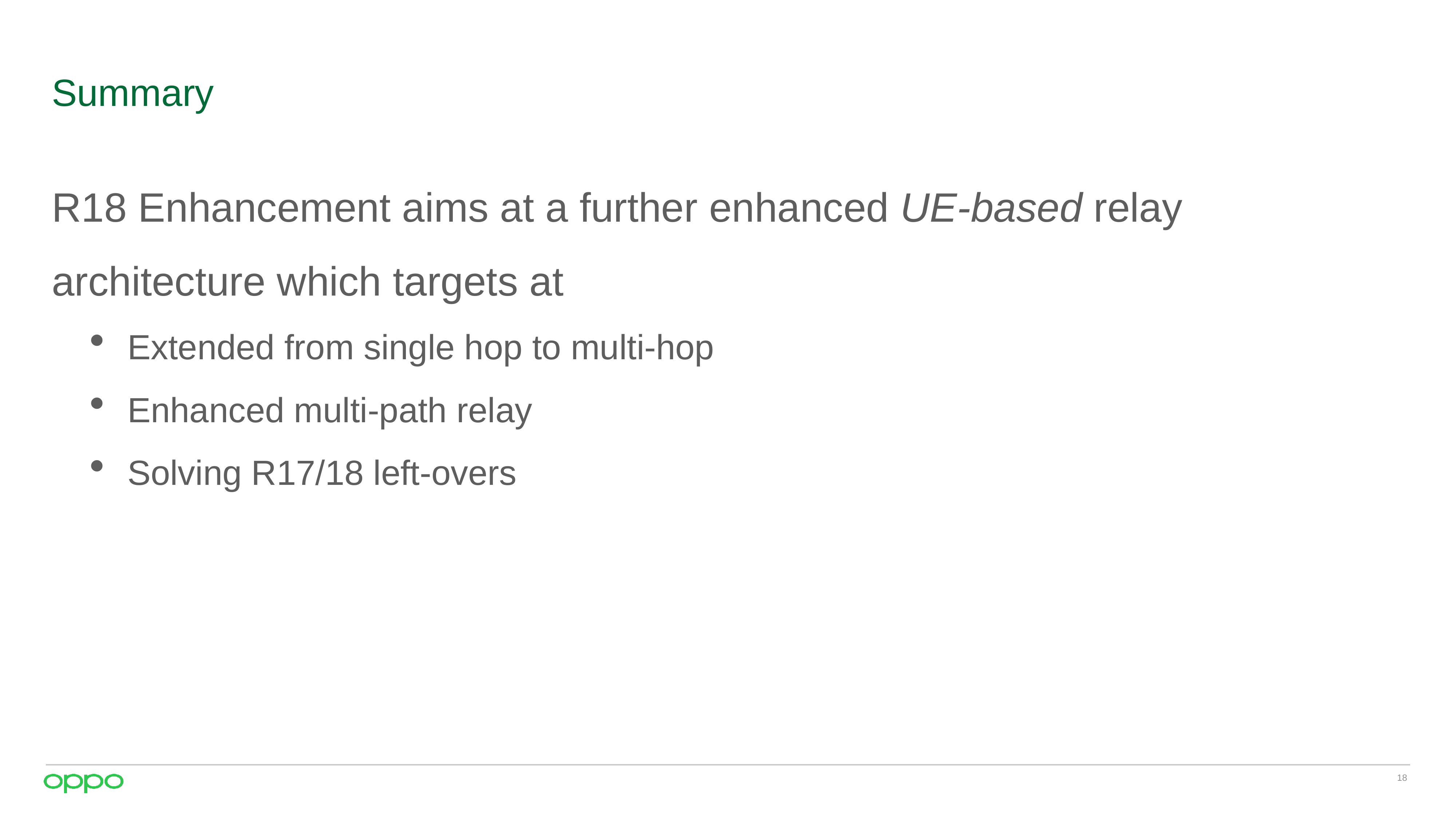

# Summary
R18 Enhancement aims at a further enhanced UE-based relay architecture which targets at
Extended from single hop to multi-hop
Enhanced multi-path relay
Solving R17/18 left-overs